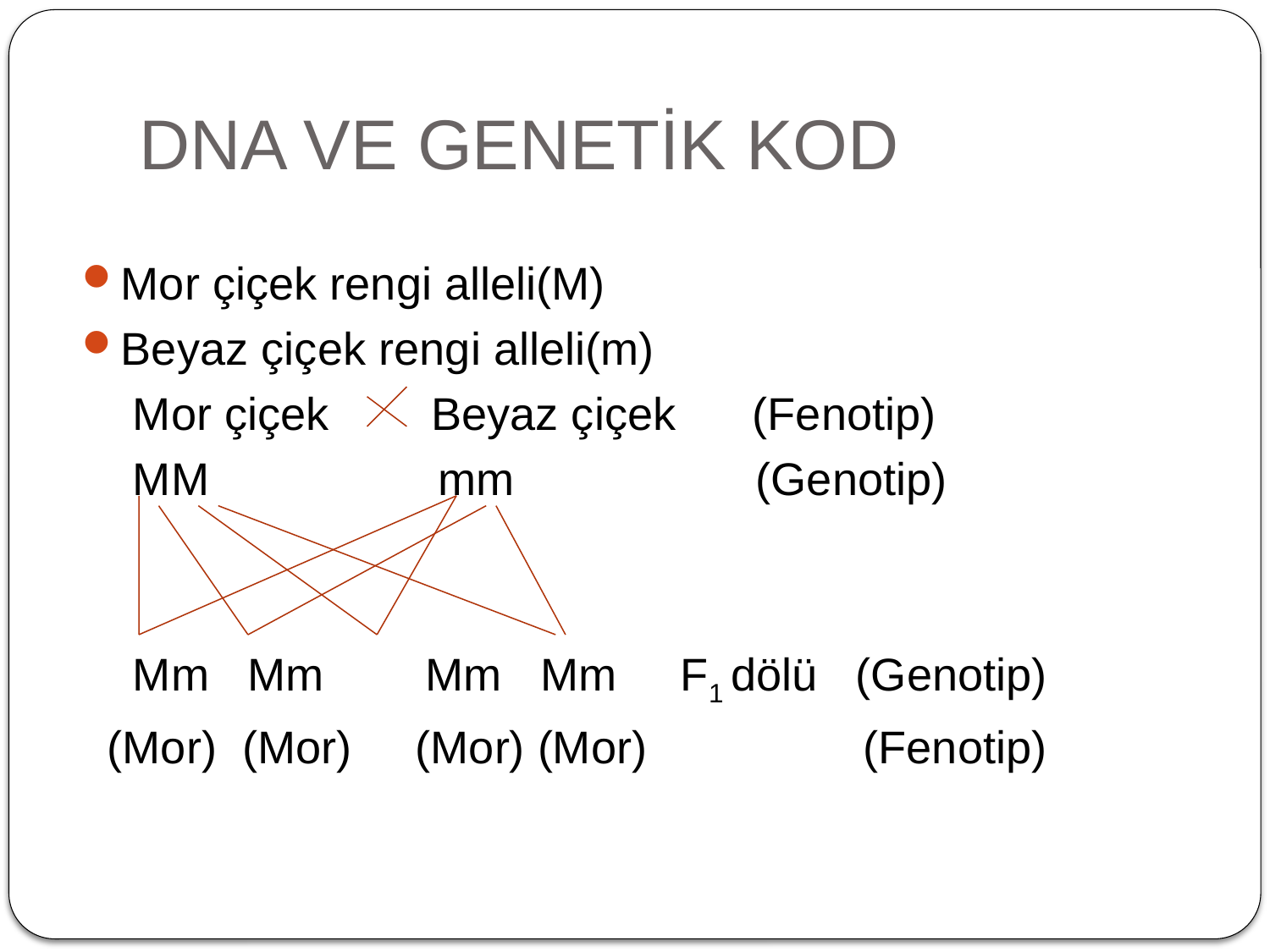

# DNA VE GENETİK KOD
Mor çiçek rengi alleli(M)
Beyaz çiçek rengi alleli(m)
    Mor çiçek        Beyaz çiçek      (Fenotip)
    MM                  mm                   (Genotip)

    Mm   Mm        Mm   Mm     F1 dölü   (Genotip)
  (Mor)  (Mor)     (Mor) (Mor)                 (Fenotip)